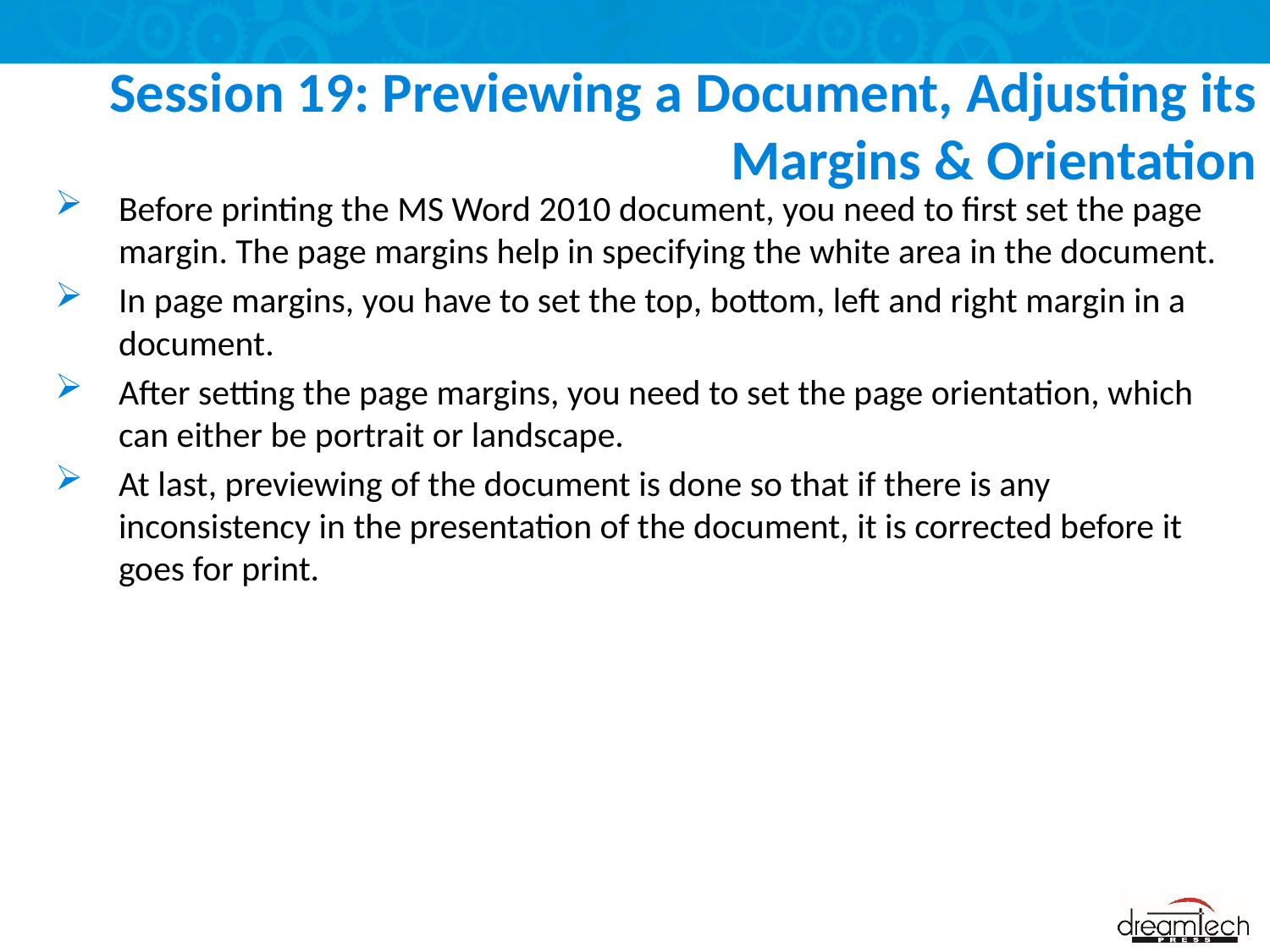

# Session 19: Previewing a Document, Adjusting its Margins & Orientation
Before printing the MS Word 2010 document, you need to first set the page margin. The page margins help in specifying the white area in the document.
In page margins, you have to set the top, bottom, left and right margin in a document.
After setting the page margins, you need to set the page orientation, which can either be portrait or landscape.
At last, previewing of the document is done so that if there is any inconsistency in the presentation of the document, it is corrected before it goes for print.